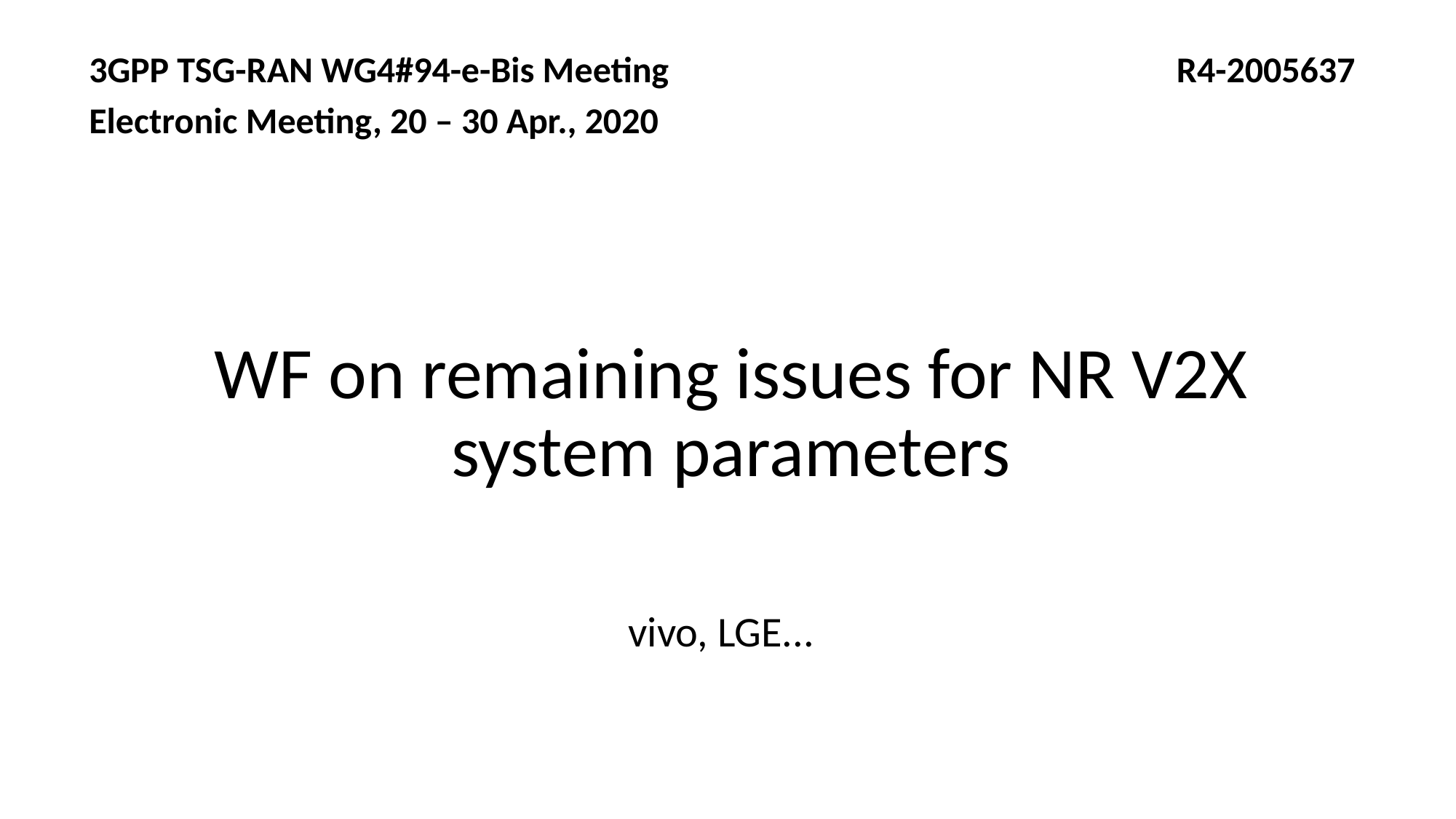

3GPP TSG-RAN WG4#94-e-Bis Meeting                                                              R4-2005637
Electronic Meeting, 20 – 30 Apr., 2020
# WF on remaining issues for NR V2X system parameters
vivo, LGE...